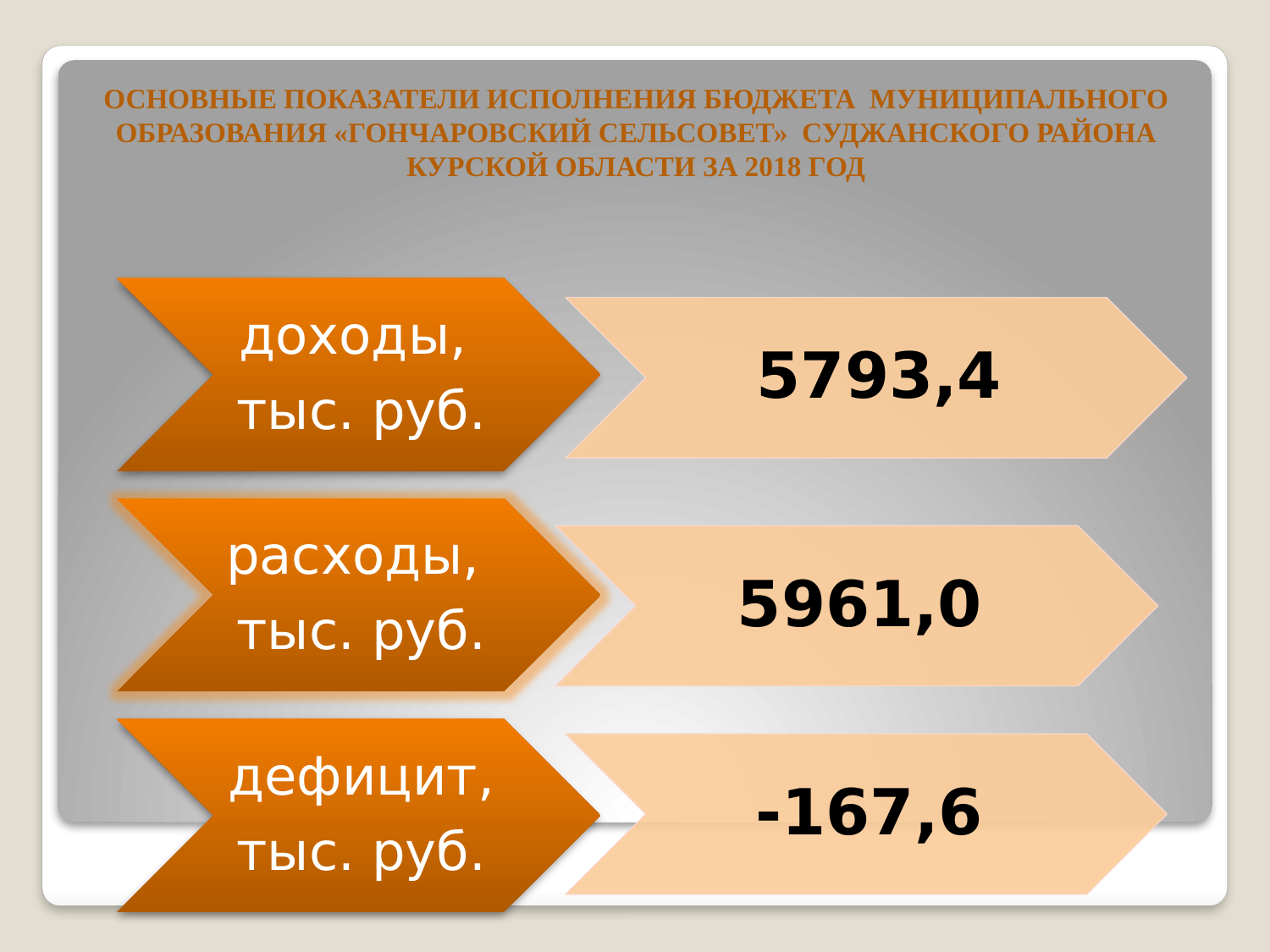

# Основные показатели исполнения бюджета  муниципального образования «Гончаровский сельсовет»  суджанского района Курской области за 2018 год
доходы,
тыс. руб.
5793,4
расходы,
тыс. руб.
5961,0
дефицит,
тыс. руб.
-167,6